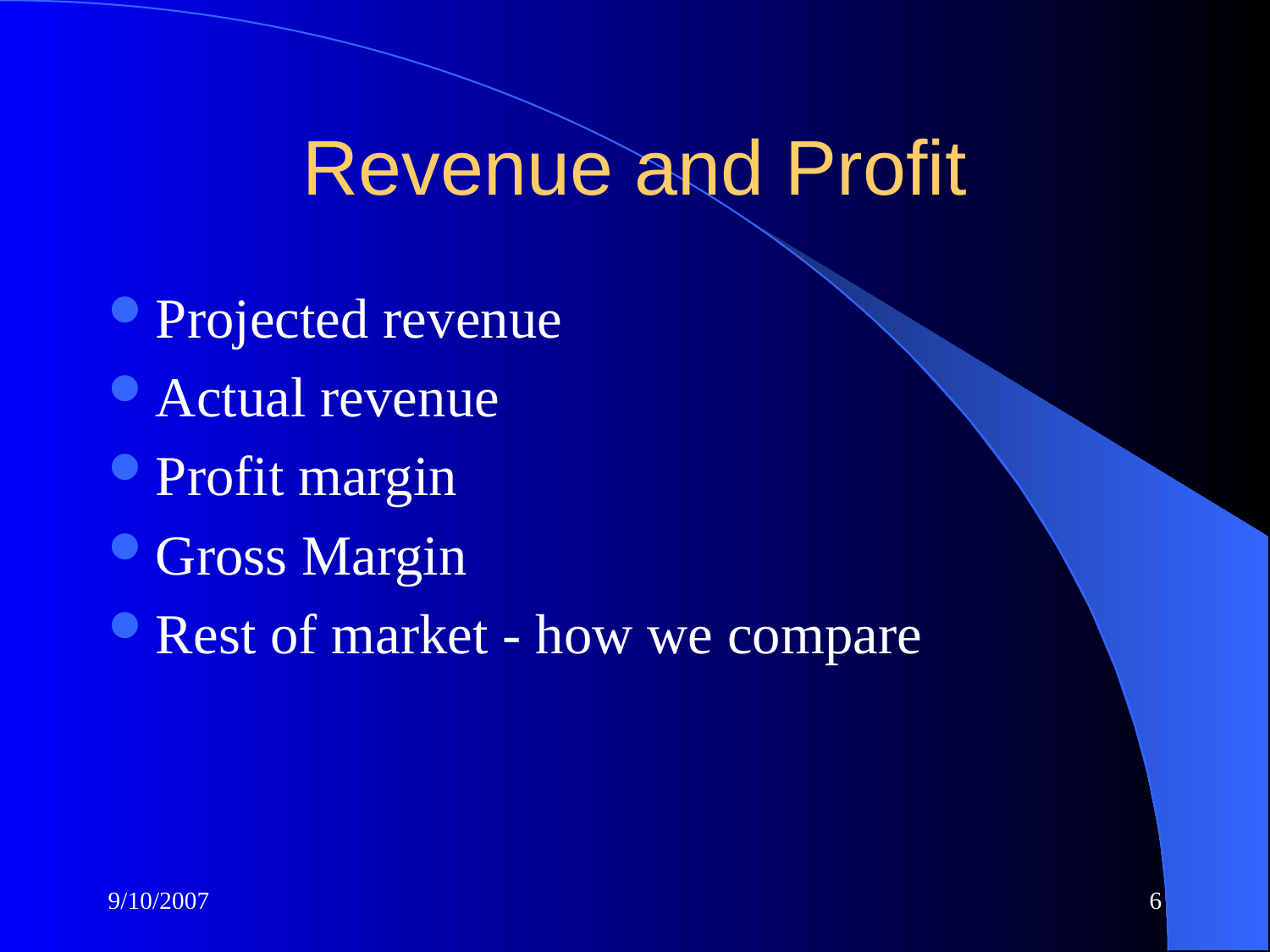

# Revenue and Profit
Projected revenue
Actual revenue
Profit margin
Gross Margin
Rest of market - how we compare
9/10/2007
6